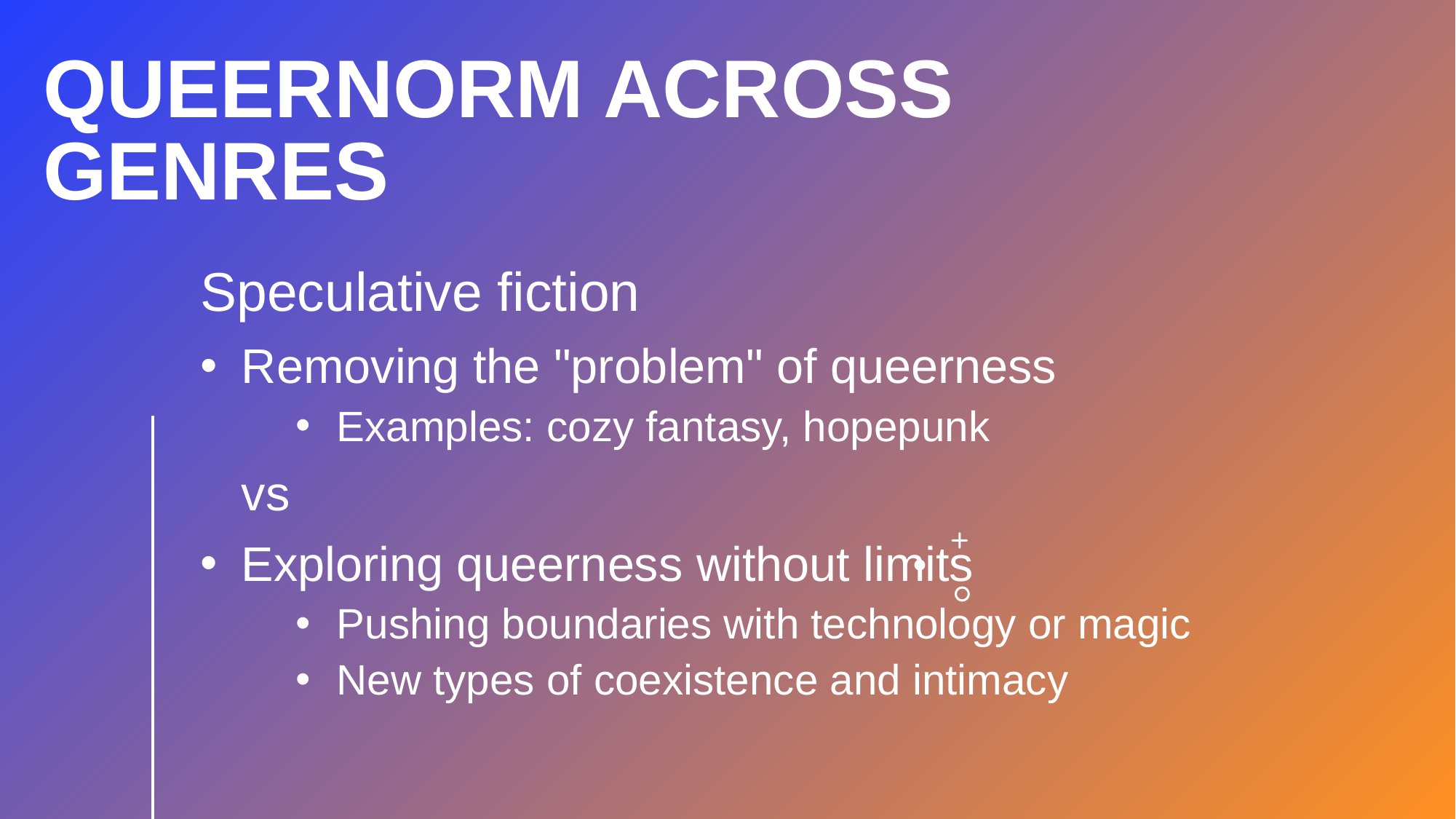

# Queernorm across Genres
Speculative fiction
Removing the "problem" of queerness
Examples: cozy fantasy, hopepunk
vs
Exploring queerness without limits
Pushing boundaries with technology or magic
New types of coexistence and intimacy